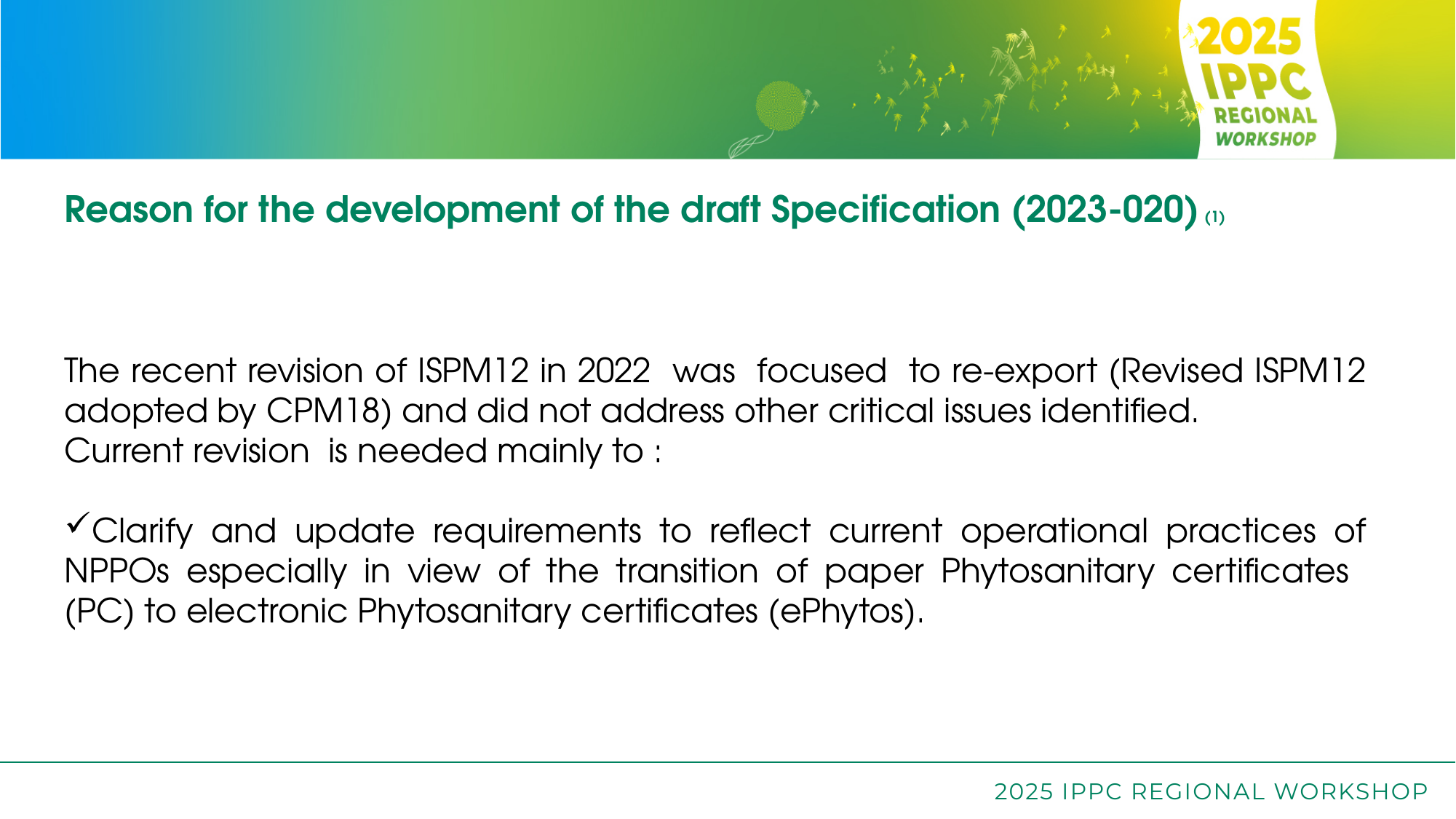

# Reason for the development of the draft Specification (2023-020) (1)

The recent revision of ISPM12 in 2022  was  focused  to re-export (Revised ISPM12 adopted by CPM18) and did not address other critical issues identified.
Current revision  is needed mainly to :

Clarify and update requirements to reflect current operational practices of NPPOs especially in view of the transition of paper Phytosanitary certificates  (PC) to electronic Phytosanitary certificates (ePhytos).